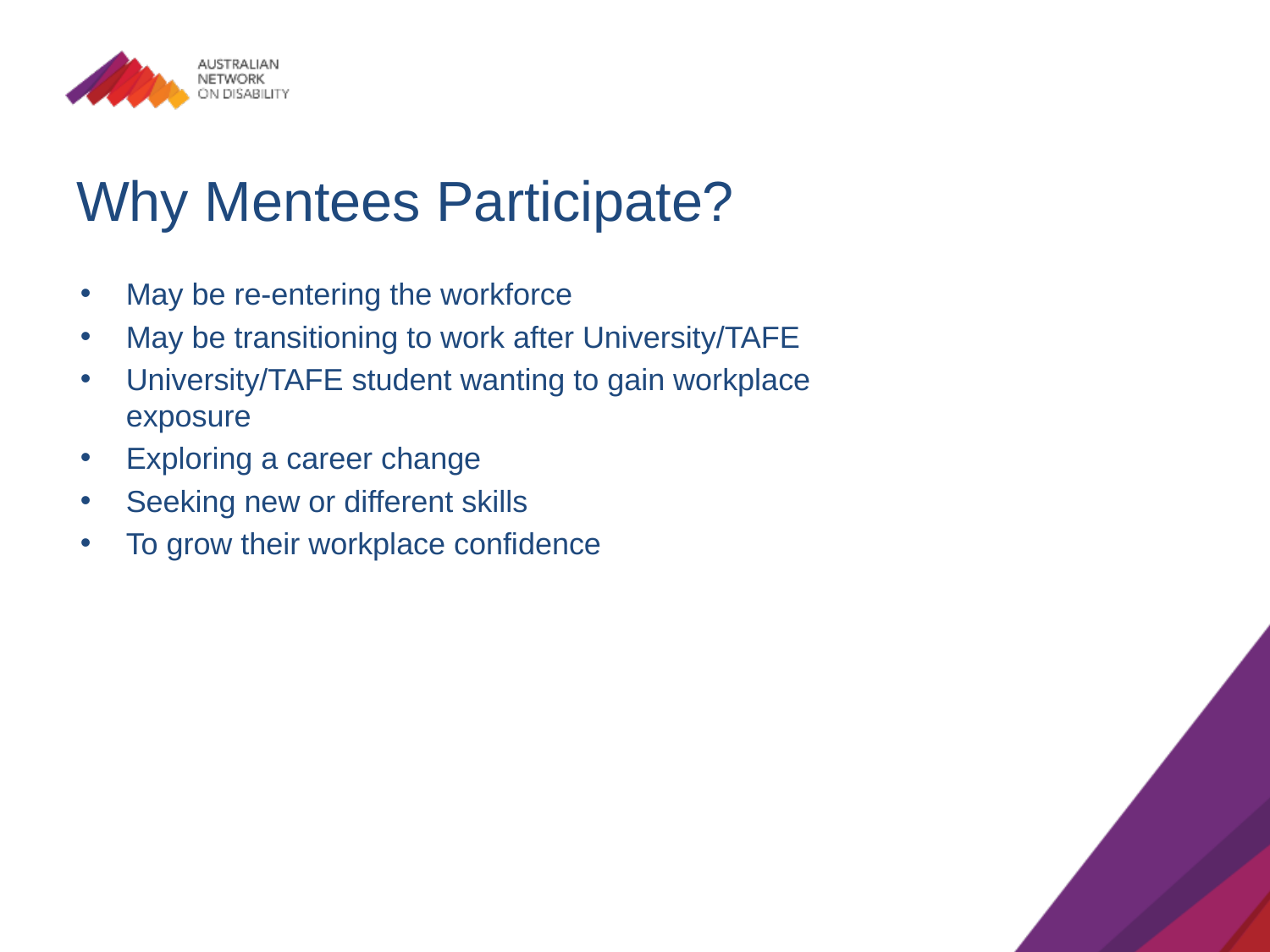

# Why Mentees Participate?

May be re-entering the workforce
May be transitioning to work after University/TAFE
University/TAFE student wanting to gain workplace exposure
Exploring a career change
Seeking new or different skills
To grow their workplace confidence